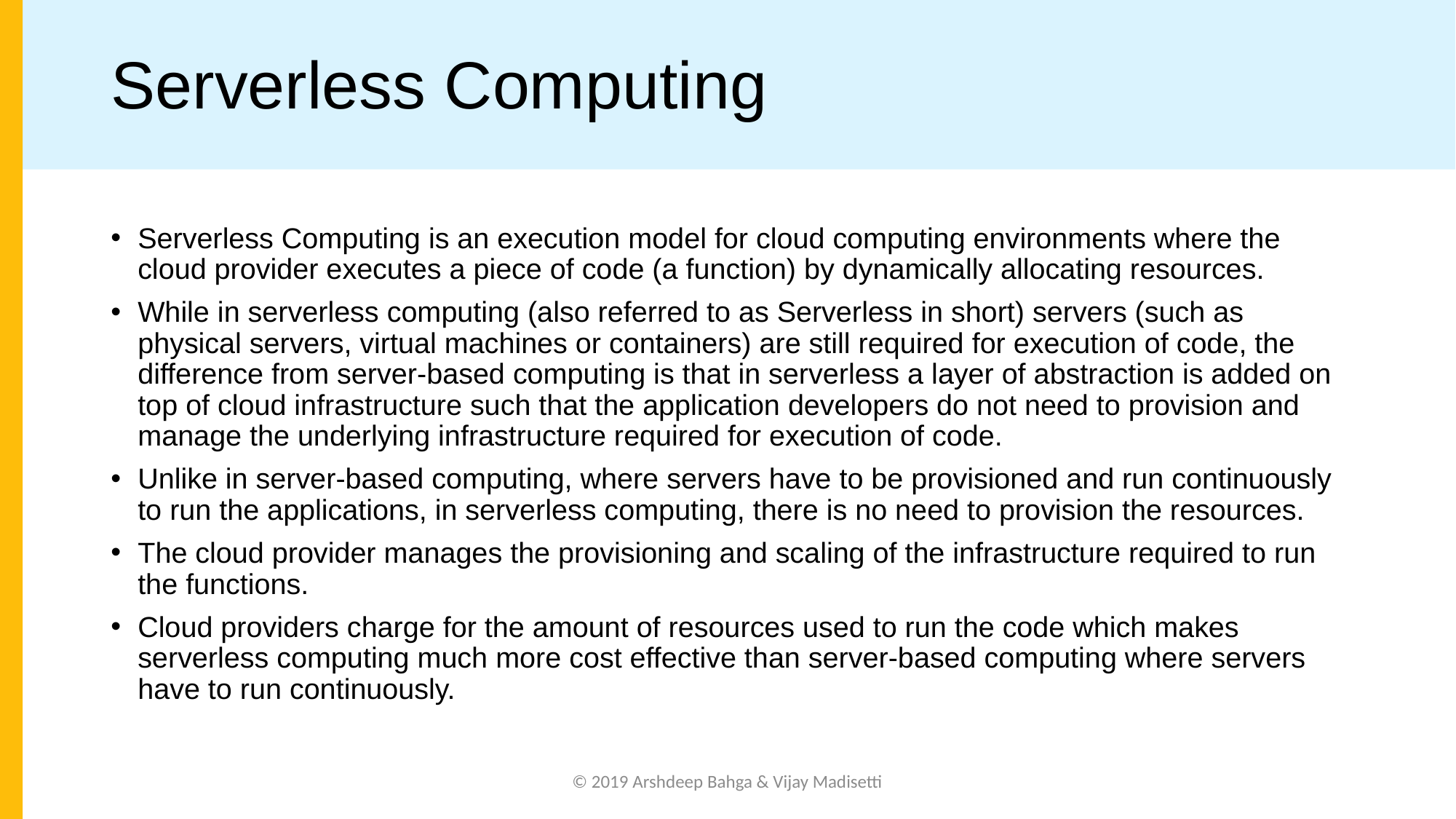

# Serverless Computing
Serverless Computing is an execution model for cloud computing environments where the cloud provider executes a piece of code (a function) by dynamically allocating resources.
While in serverless computing (also referred to as Serverless in short) servers (such as physical servers, virtual machines or containers) are still required for execution of code, the difference from server-based computing is that in serverless a layer of abstraction is added on top of cloud infrastructure such that the application developers do not need to provision and manage the underlying infrastructure required for execution of code.
Unlike in server-based computing, where servers have to be provisioned and run continuously to run the applications, in serverless computing, there is no need to provision the resources.
The cloud provider manages the provisioning and scaling of the infrastructure required to run the functions.
Cloud providers charge for the amount of resources used to run the code which makes serverless computing much more cost effective than server-based computing where servers have to run continuously.
© 2019 Arshdeep Bahga & Vijay Madisetti